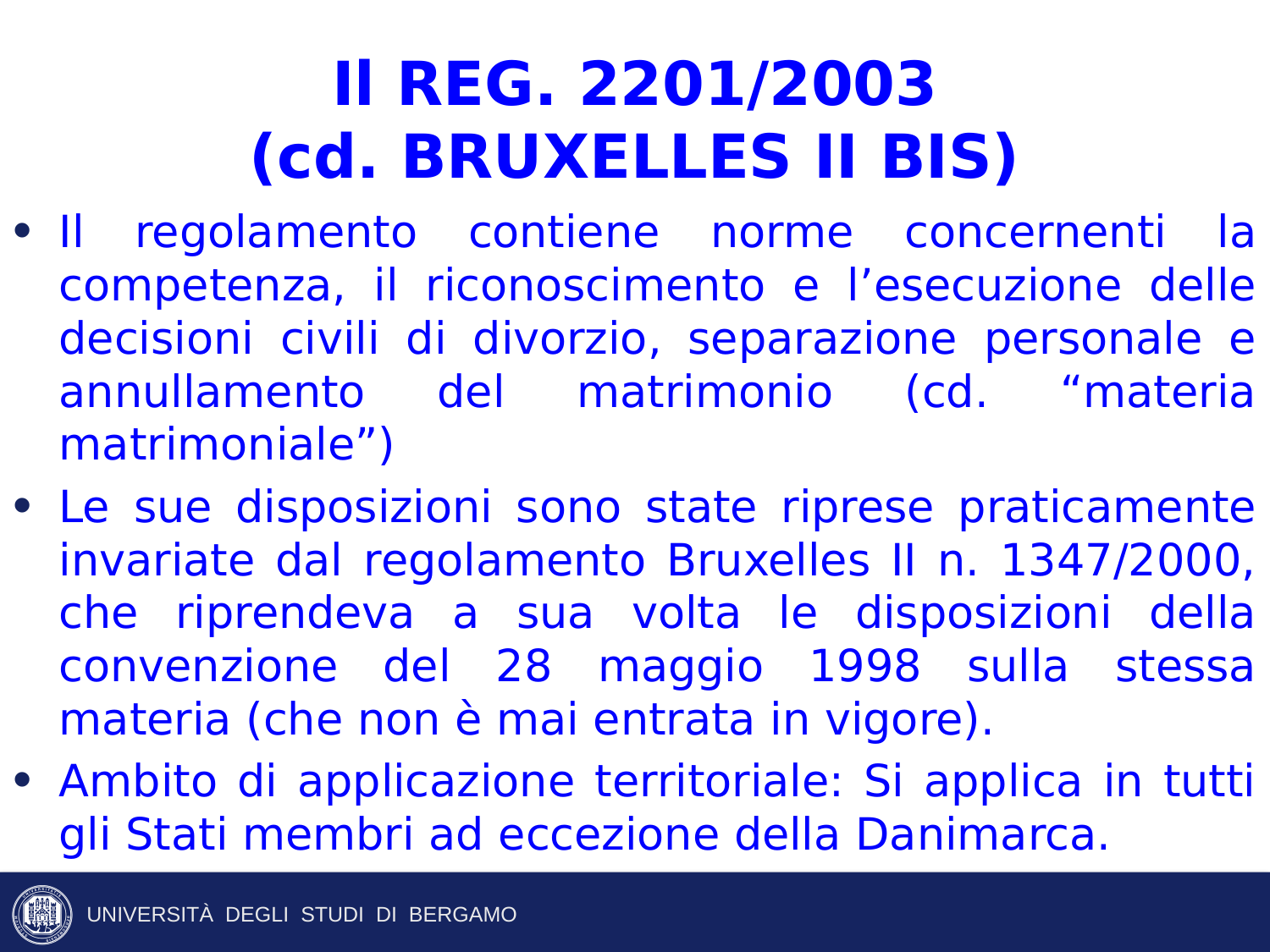

# Il REG. 2201/2003 (cd. BRUXELLES II BIS)
Il regolamento contiene norme concernenti la competenza, il riconoscimento e l’esecuzione delle decisioni civili di divorzio, separazione personale e annullamento del matrimonio (cd. “materia matrimoniale”)
Le sue disposizioni sono state riprese praticamente invariate dal regolamento Bruxelles II n. 1347/2000, che riprendeva a sua volta le disposizioni della convenzione del 28 maggio 1998 sulla stessa materia (che non è mai entrata in vigore).
Ambito di applicazione territoriale: Si applica in tutti gli Stati membri ad eccezione della Danimarca.